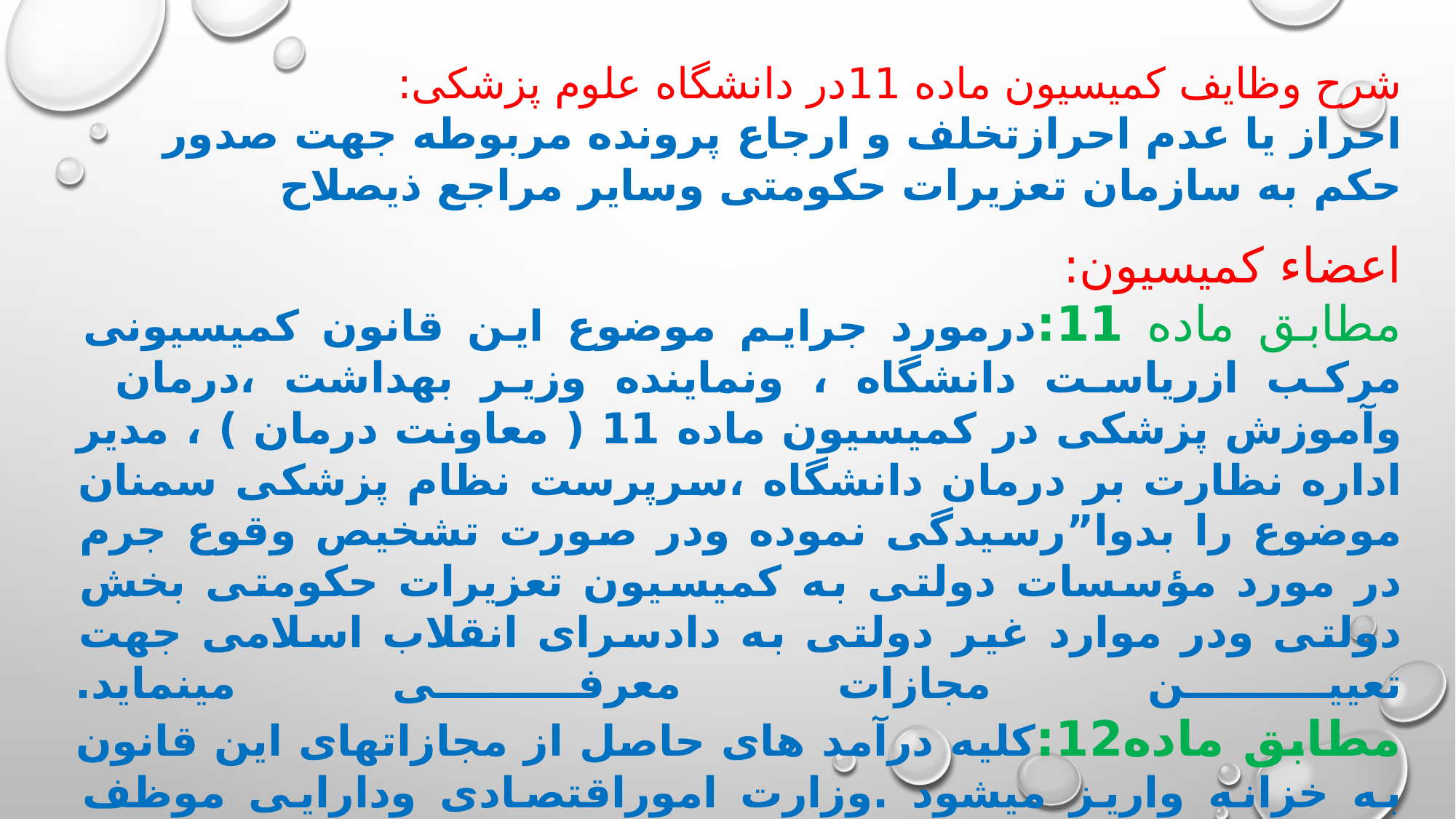

شرح وظایف کمیسیون ماده 11در دانشگاه علوم پزشکی:
احراز یا عدم احرازتخلف و ارجاع پرونده مربوطه جهت صدور حکم به سازمان تعزیرات حکومتی وسایر مراجع ذیصلاح
اعضاء کمیسیون:
مطابق ماده 11:درمورد جرایم موضوع این قانون کمیسیونی مرکب ازریاست دانشگاه ، ونماینده وزیر بهداشت ،درمان  وآموزش پزشکی در کمیسیون ماده 11 ( معاونت درمان ) ، مدیر اداره نظارت بر درمان دانشگاه ،سرپرست نظام پزشکی سمنان موضوع را بدوا”رسیدگی نموده ودر صورت تشخیص وقوع جرم در مورد مؤسسات دولتی به کمیسیون تعزیرات حکومتی بخش دولتی ودر موارد غیر دولتی به دادسرای انقلاب اسلامی جهت تعیین مجازات معرفی مینماید.
مطابق ماده12:کلیه درآمد های حاصل از مجازاتهای این قانون به خزانه واریز میشود .وزارت اموراقتصادی ودارایی موظف است اعتبارات مورد نیاز جهت اجرای این قانون را مطابق تشخیص وزارت بهداشت ودرمان ،اموزش پزشکی از محل وجوه جرایم در اختیارات وزارت بهداشت ،درمان وآموزش پزشکی قراردهد.